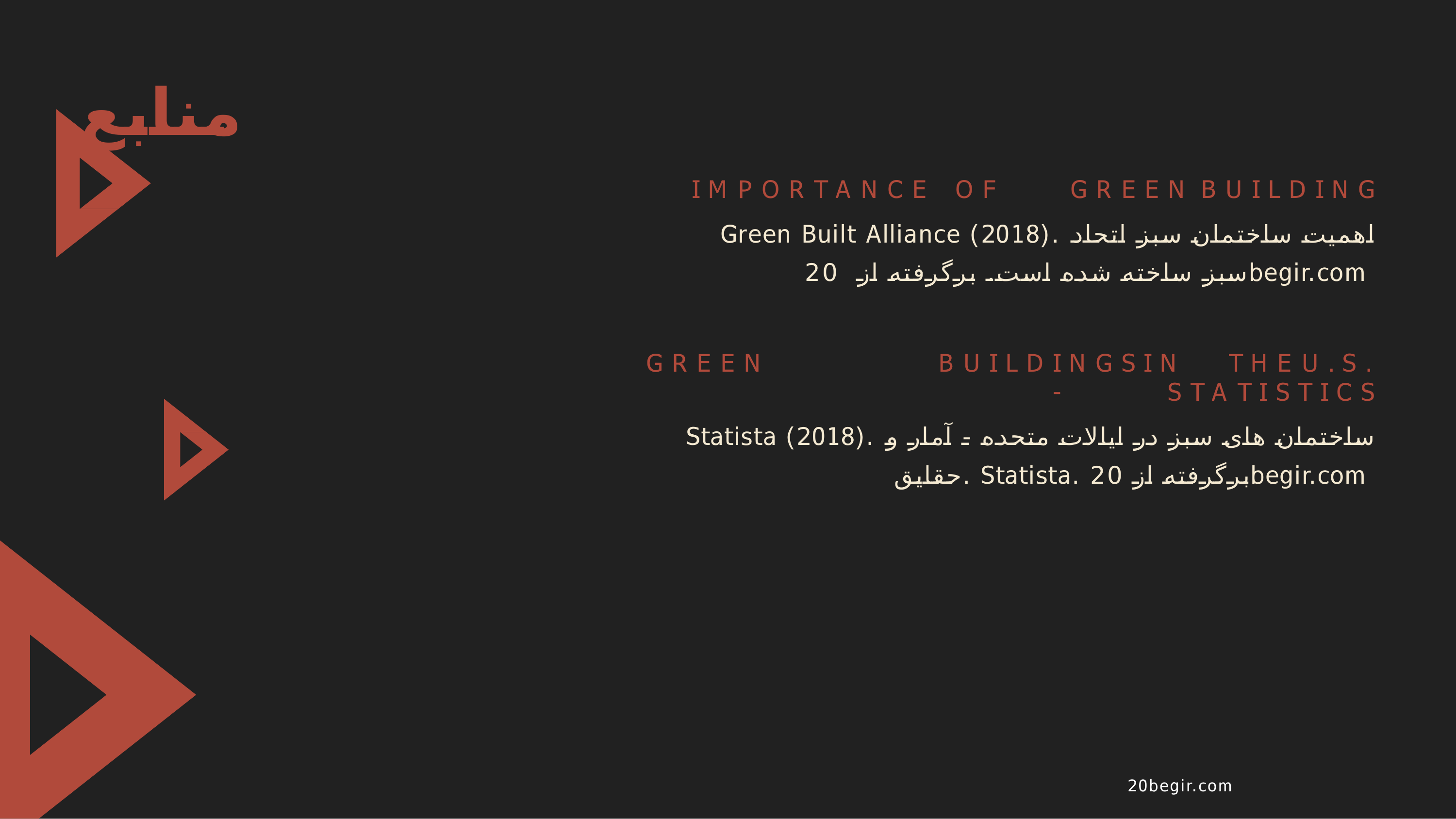

# منابع

I M P O R T A N C E	O F	G R E E N	B U I L D I N G
Green Built Alliance (2018). اهمیت ساختمان سبز اتحاد سبز ساخته شده است. برگرفته از  20begir.com

G R E E N	B U I L D I N G S	I N	T H E	U . S .	-	S T A T I S T I C S
Statista (2018). ساختمان های سبز در ایالات متحده - آمار و حقایق. Statista. برگرفته از 20begir.com

20begir.com